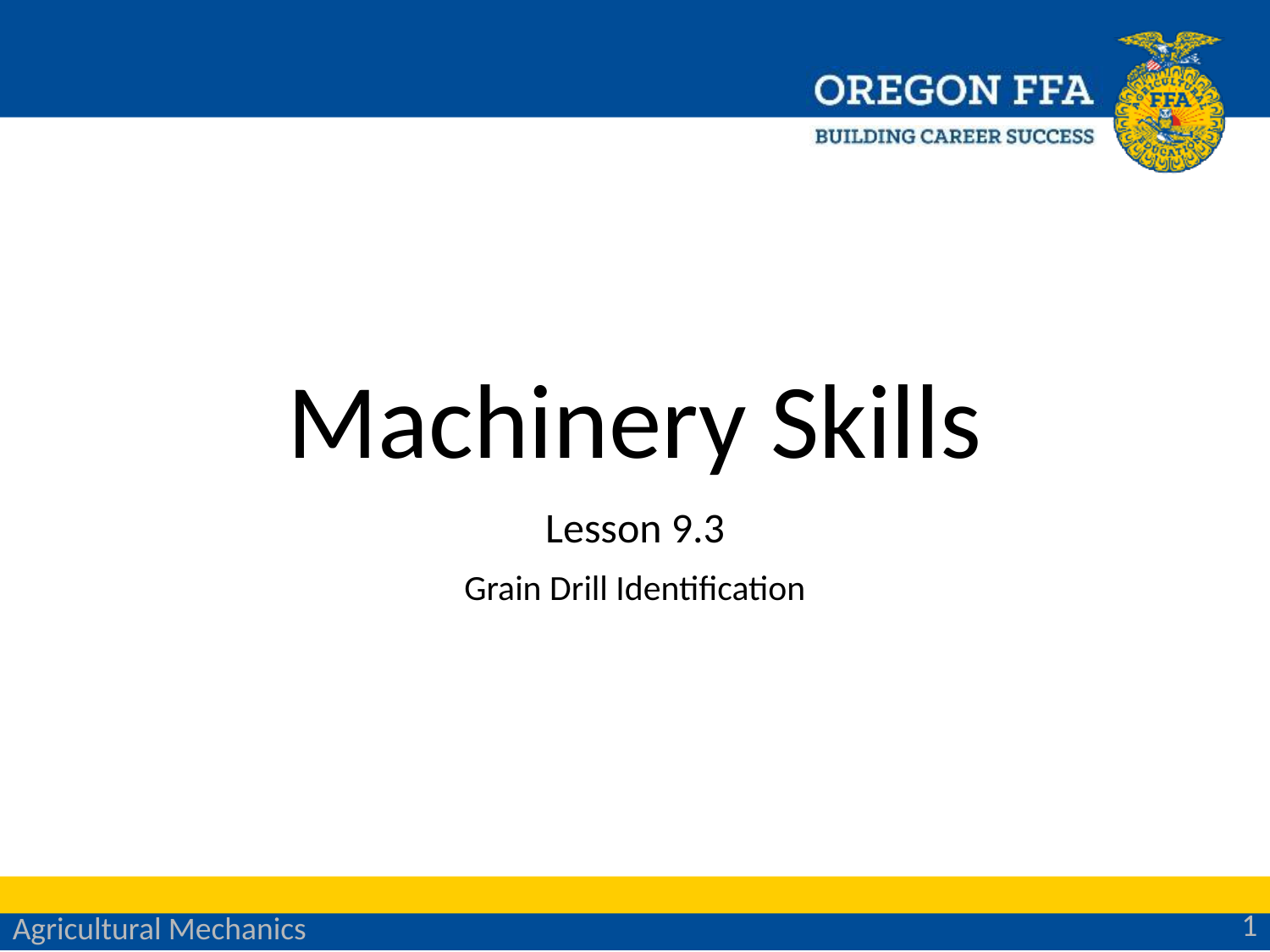

# Machinery Skills
Lesson 9.3
Grain Drill Identification
1
Agricultural Mechanics